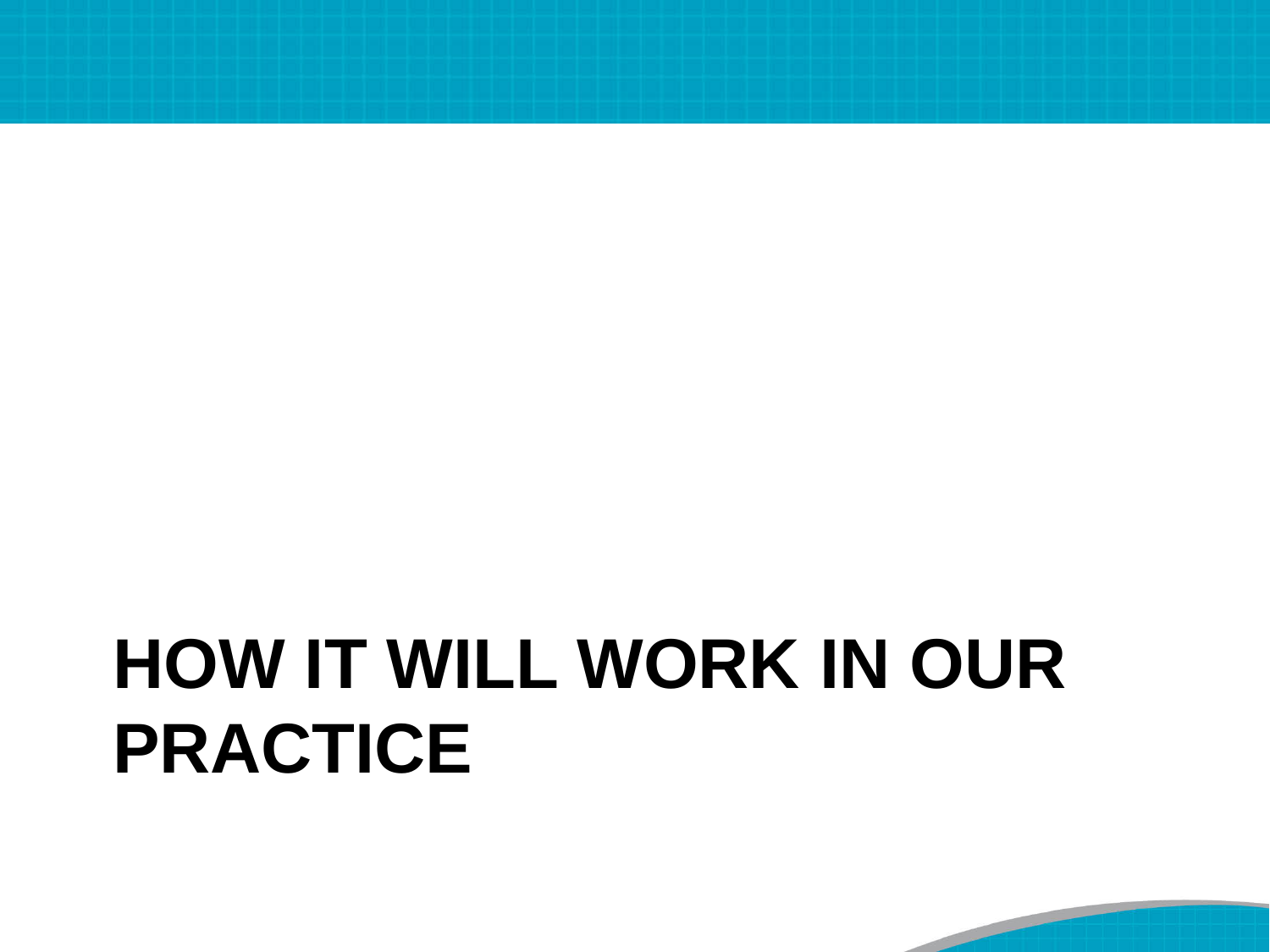

# How it will work in our practice